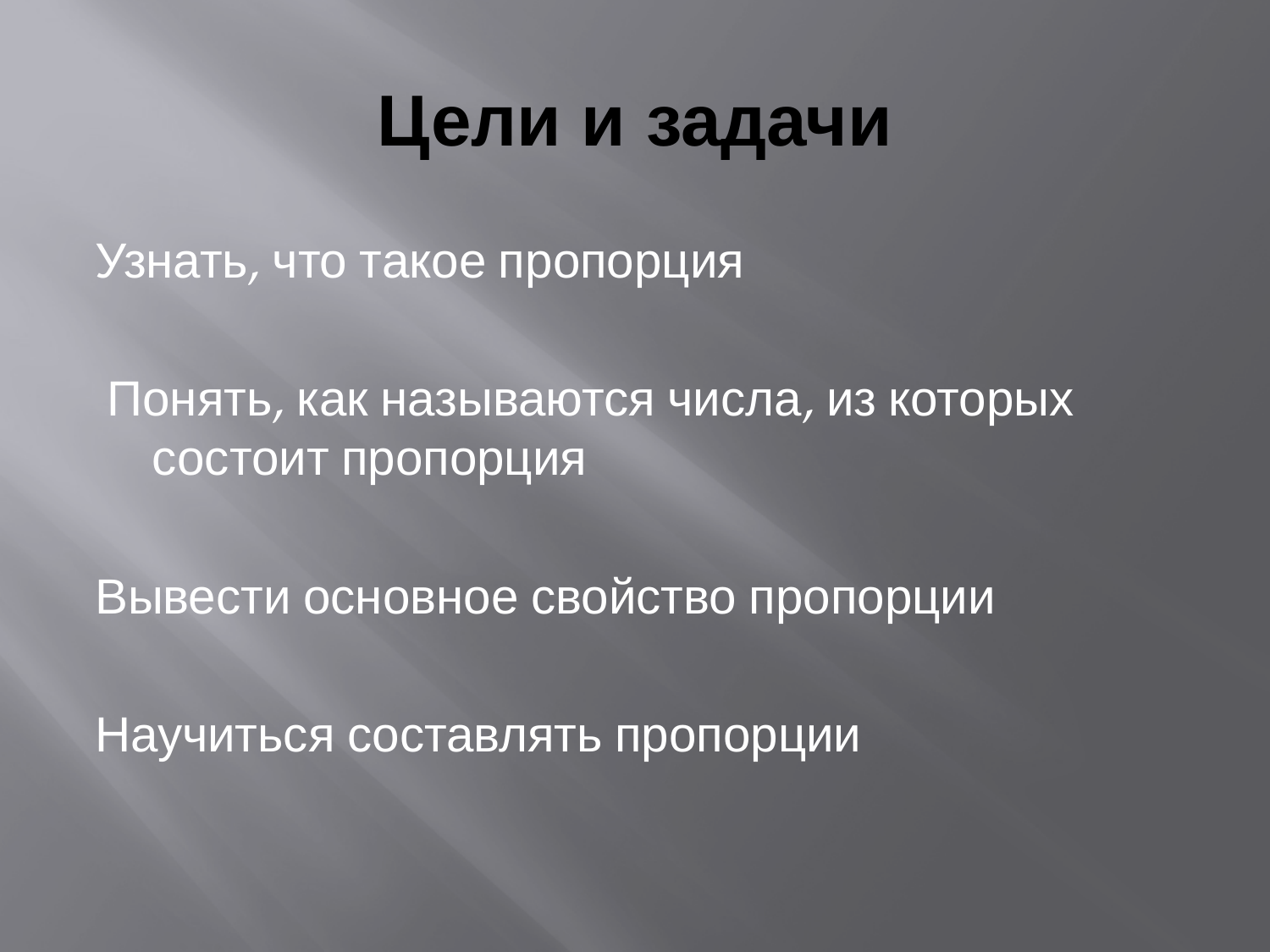

# Цели и задачи
Узнать, что такое пропорция

 Понять, как называются числа, из которых состоит пропорция

Вывести основное свойство пропорции

Научиться составлять пропорции